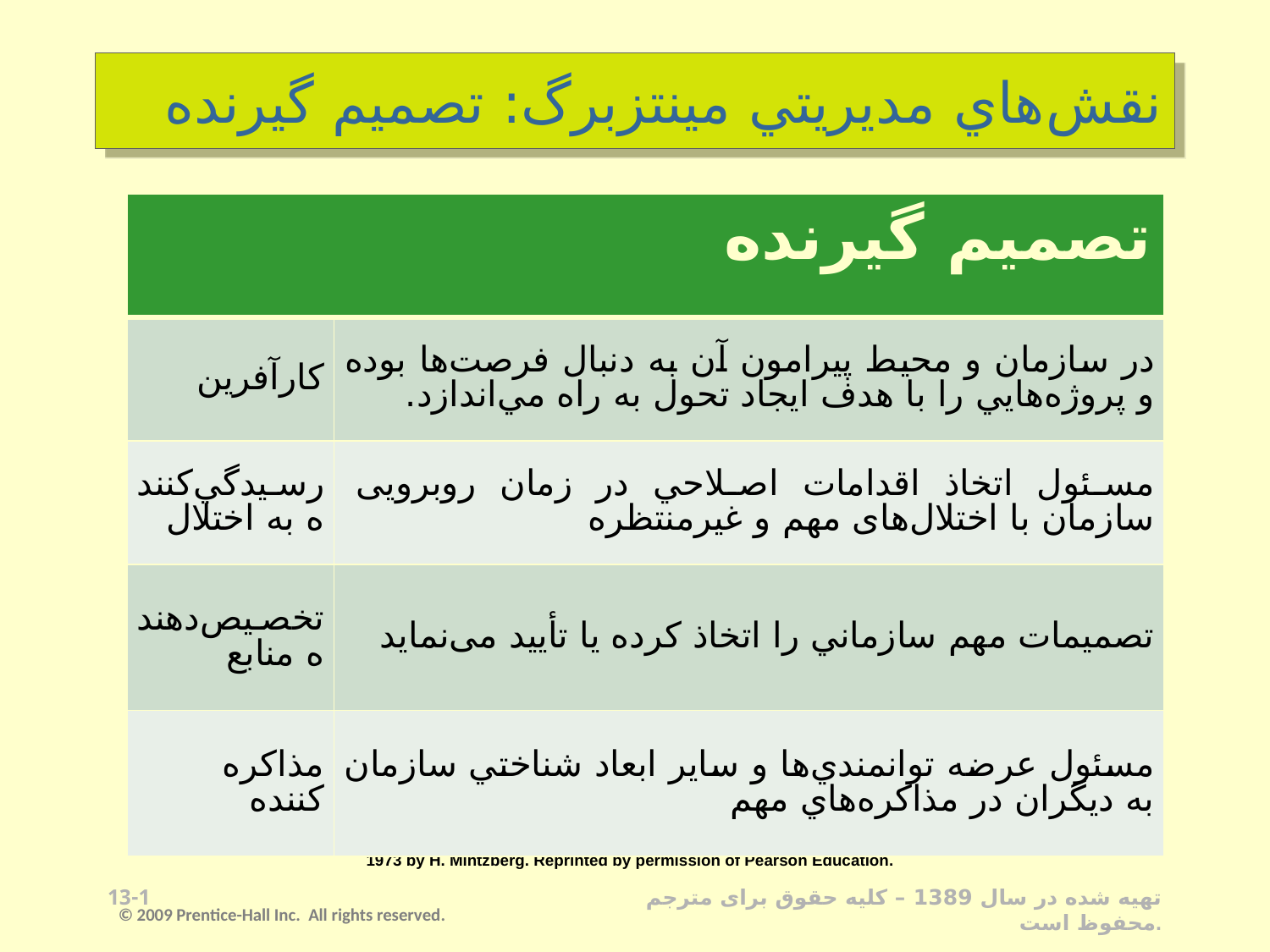

# نقش‌هاي مديريتي مينتزبرگ: تصمیم گیرنده
| تصمیم گیرنده |  |
| --- | --- |
| كارآفرين | در سازمان و محيط پیرامون آن به دنبال فرصت‌ها بوده و پروژه‌هايي را با هدف ایجاد تحول به راه مي‌اندازد. |
| رسيدگي‌كننده به اختلال | مسئول اتخاذ اقدامات اصلاحي در زمان روبرویی سازمان با اختلال‌های مهم و غيرمنتظره |
| تخصيص‌دهنده منابع | تصميمات مهم سازماني را اتخاذ کرده يا تأیید می‌نماید |
| مذاكره كننده | مسئول عرضه توانمندي‌ها و ساير ابعاد شناختي سازمان به ديگران در مذاكره‌هاي مهم |
Source: Adapted from The Nature of Managerial Work by H. Mintzberg. Copyright © 1973 by H. Mintzberg. Reprinted by permission of Pearson Education.
1-13
© 2009 Prentice-Hall Inc.  All rights reserved.